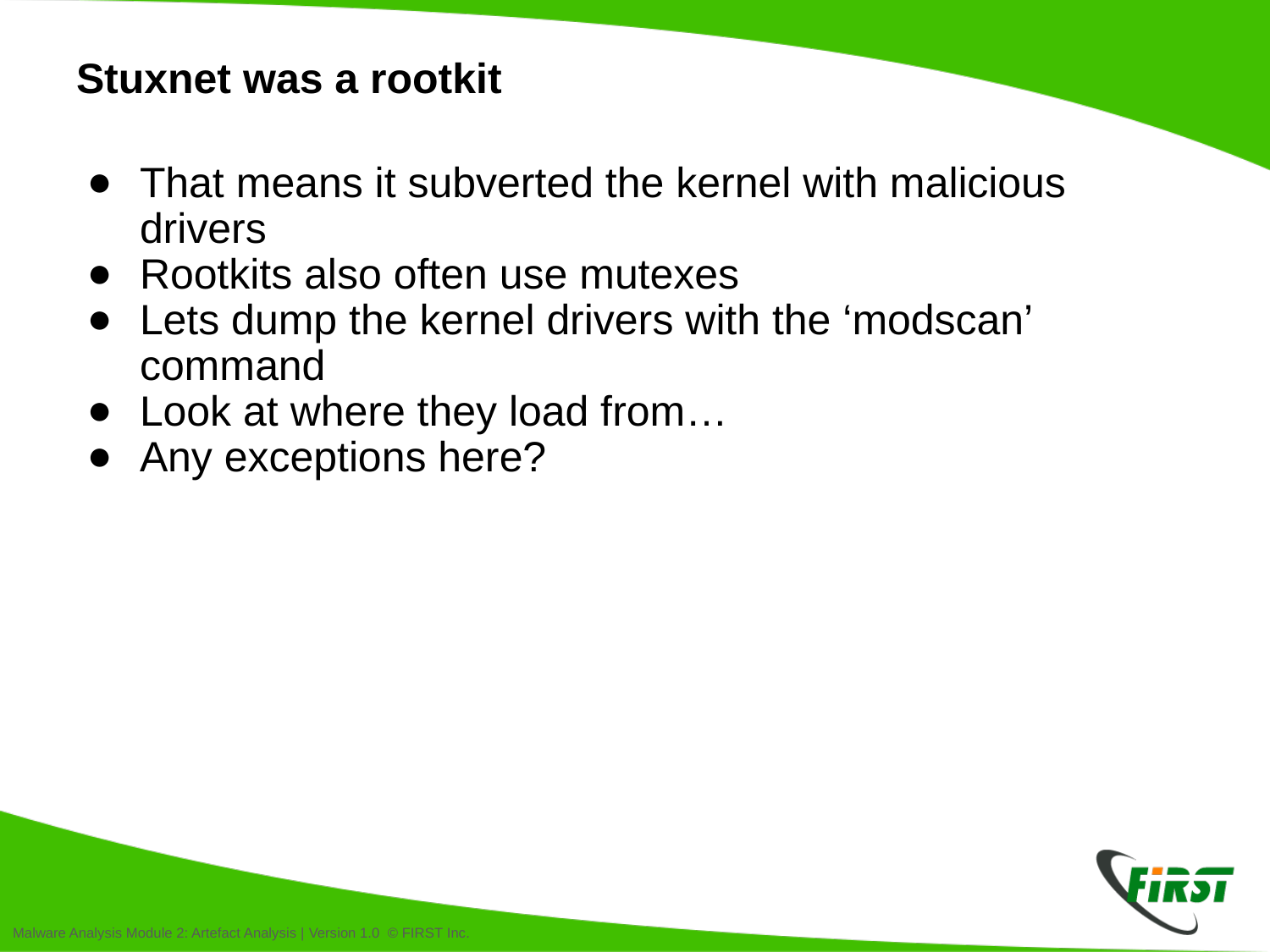

# Stuxnet was a rootkit
That means it subverted the kernel with malicious drivers
Rootkits also often use mutexes
Lets dump the kernel drivers with the ‘modscan’ command
Look at where they load from…
Any exceptions here?